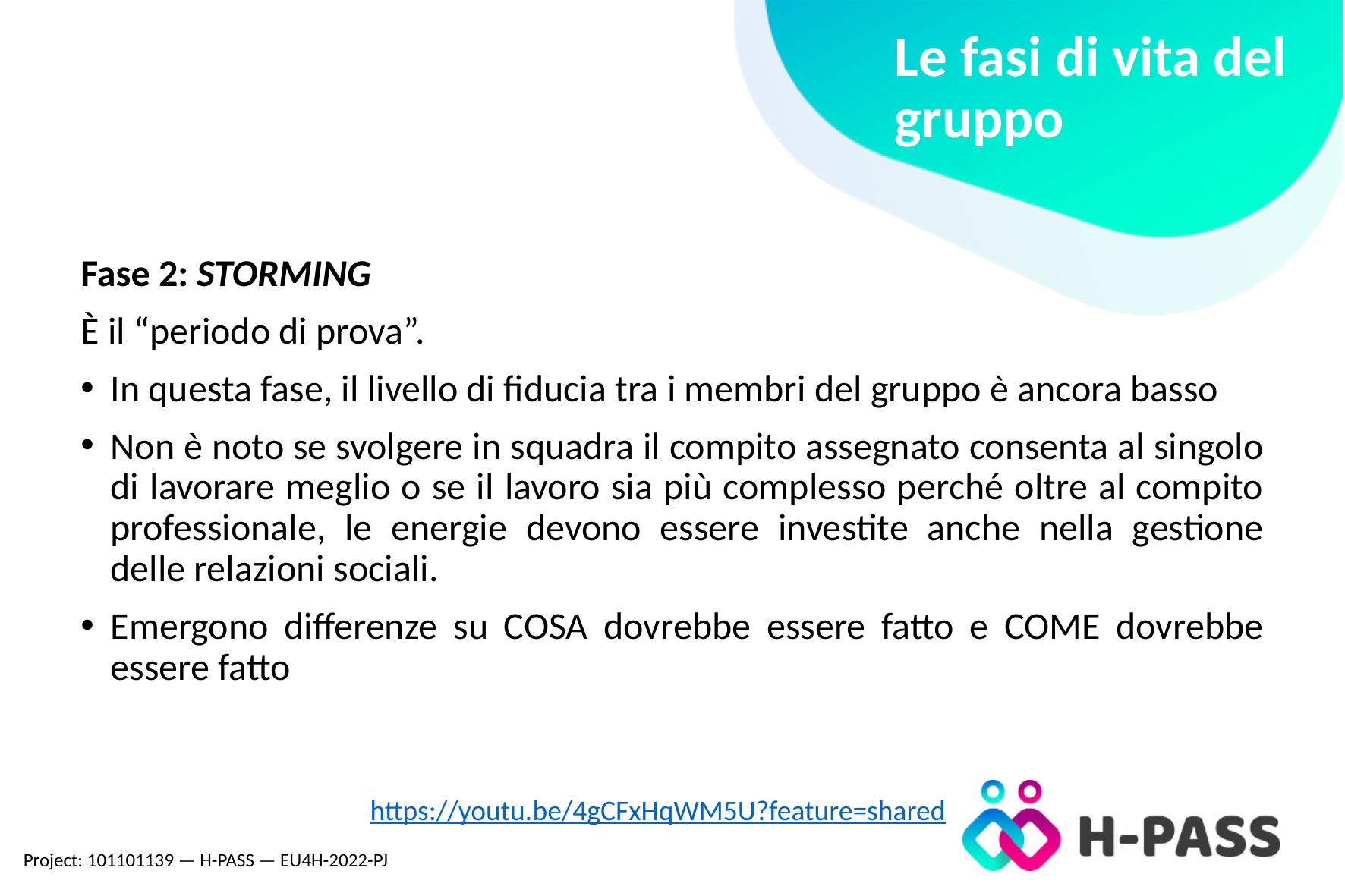

# Le fasi di vita del gruppo
Fase 2: STORMING
È il “periodo di prova”.
In questa fase, il livello di fiducia tra i membri del gruppo è ancora basso
Non è noto se svolgere in squadra il compito assegnato consenta al singolo di lavorare meglio o se il lavoro sia più complesso perché oltre al compito professionale, le energie devono essere investite anche nella gestione delle relazioni sociali.
Emergono differenze su COSA dovrebbe essere fatto e COME dovrebbe essere fatto

https://youtu.be/4gCFxHqWM5U?feature=shared
Project: 101101139 — H-PASS — EU4H-2022-PJ